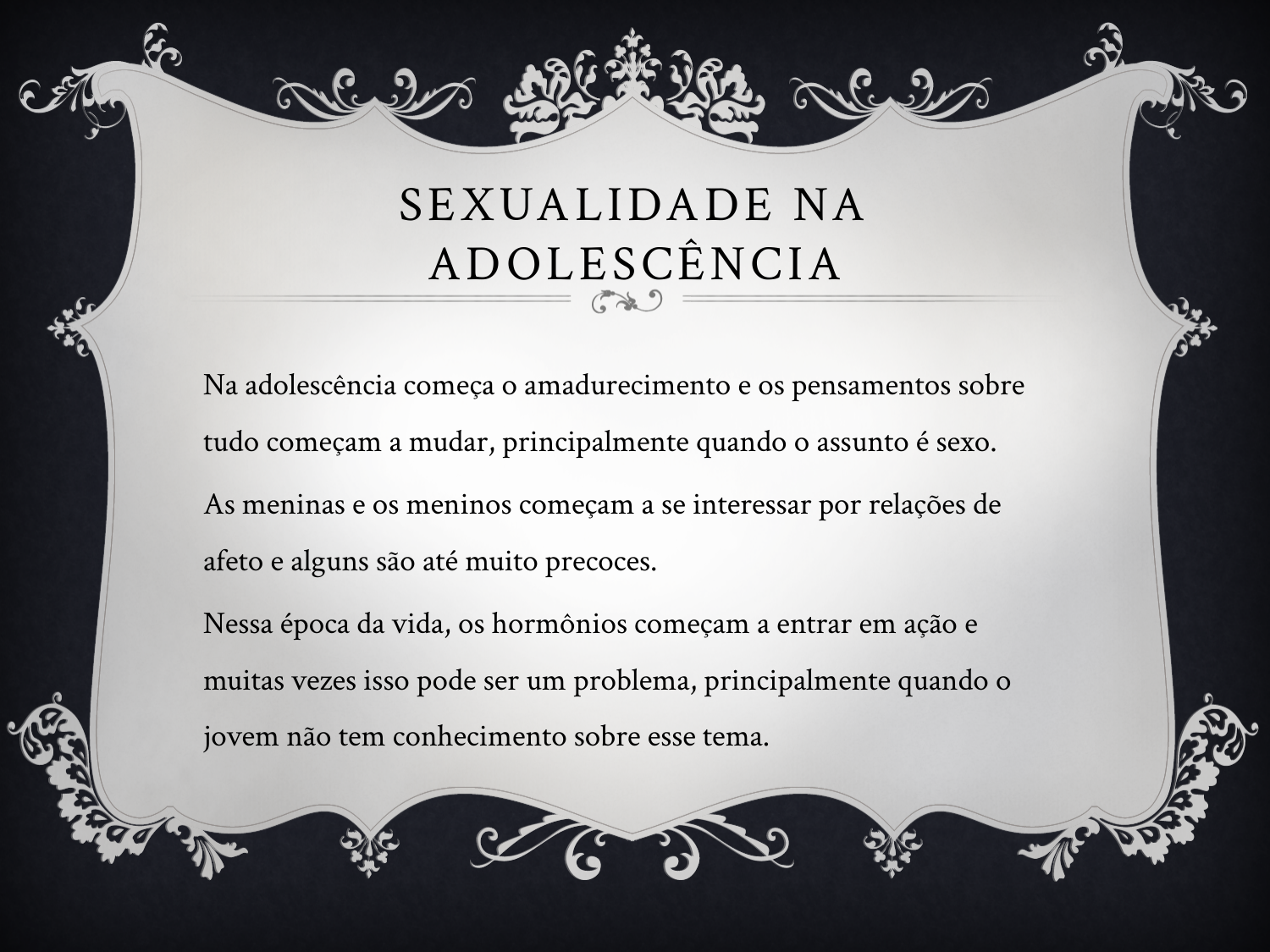

# Sexualidade na adolescência
Na adolescência começa o amadurecimento e os pensamentos sobre tudo começam a mudar, principalmente quando o assunto é sexo.
As meninas e os meninos começam a se interessar por relações de afeto e alguns são até muito precoces.
Nessa época da vida, os hormônios começam a entrar em ação e muitas vezes isso pode ser um problema, principalmente quando o jovem não tem conhecimento sobre esse tema.